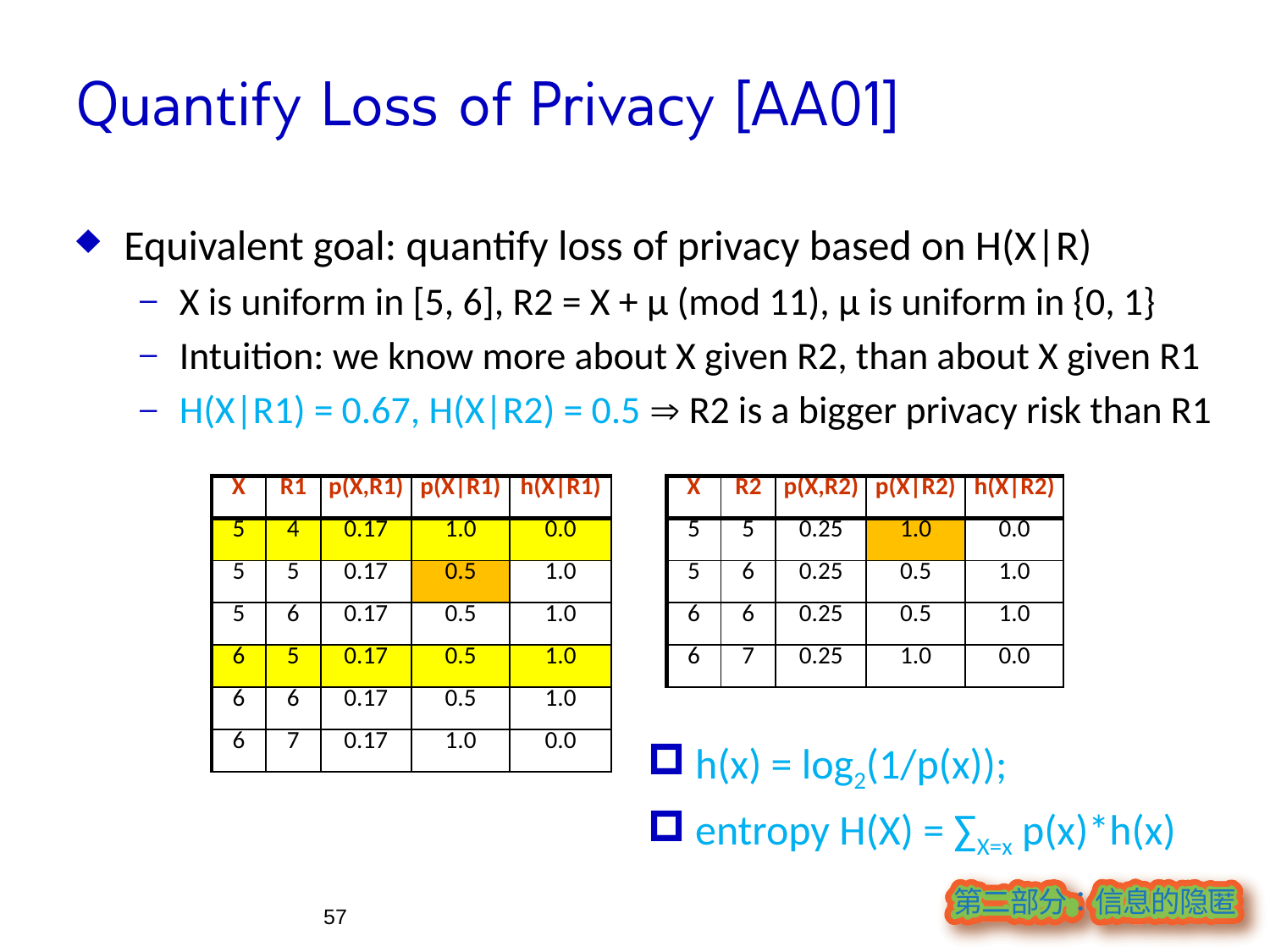

Quantify Loss of Privacy [AA01]
Equivalent goal: quantify loss of privacy based on H(X|R)
X is uniform in [5, 6], R2 = X + μ (mod 11), μ is uniform in {0, 1}
Intuition: we know more about X given R2, than about X given R1
H(X|R1) = 0.67, H(X|R2) = 0.5 ⇒ R2 is a bigger privacy risk than R1
| X | R1 | p(X,R1) | p(X|R1) | h(X|R1) |
| --- | --- | --- | --- | --- |
| 5 | 4 | 0.17 | 1.0 | 0.0 |
| 5 | 5 | 0.17 | 0.5 | 1.0 |
| 5 | 6 | 0.17 | 0.5 | 1.0 |
| 6 | 5 | 0.17 | 0.5 | 1.0 |
| 6 | 6 | 0.17 | 0.5 | 1.0 |
| 6 | 7 | 0.17 | 1.0 | 0.0 |
| X | R2 | p(X,R2) | p(X|R2) | h(X|R2) |
| --- | --- | --- | --- | --- |
| 5 | 5 | 0.25 | 1.0 | 0.0 |
| 5 | 6 | 0.25 | 0.5 | 1.0 |
| 6 | 6 | 0.25 | 0.5 | 1.0 |
| 6 | 7 | 0.25 | 1.0 | 0.0 |
h(x) = log2(1/p(x));
entropy H(X) = ∑X=x p(x)*h(x)
57